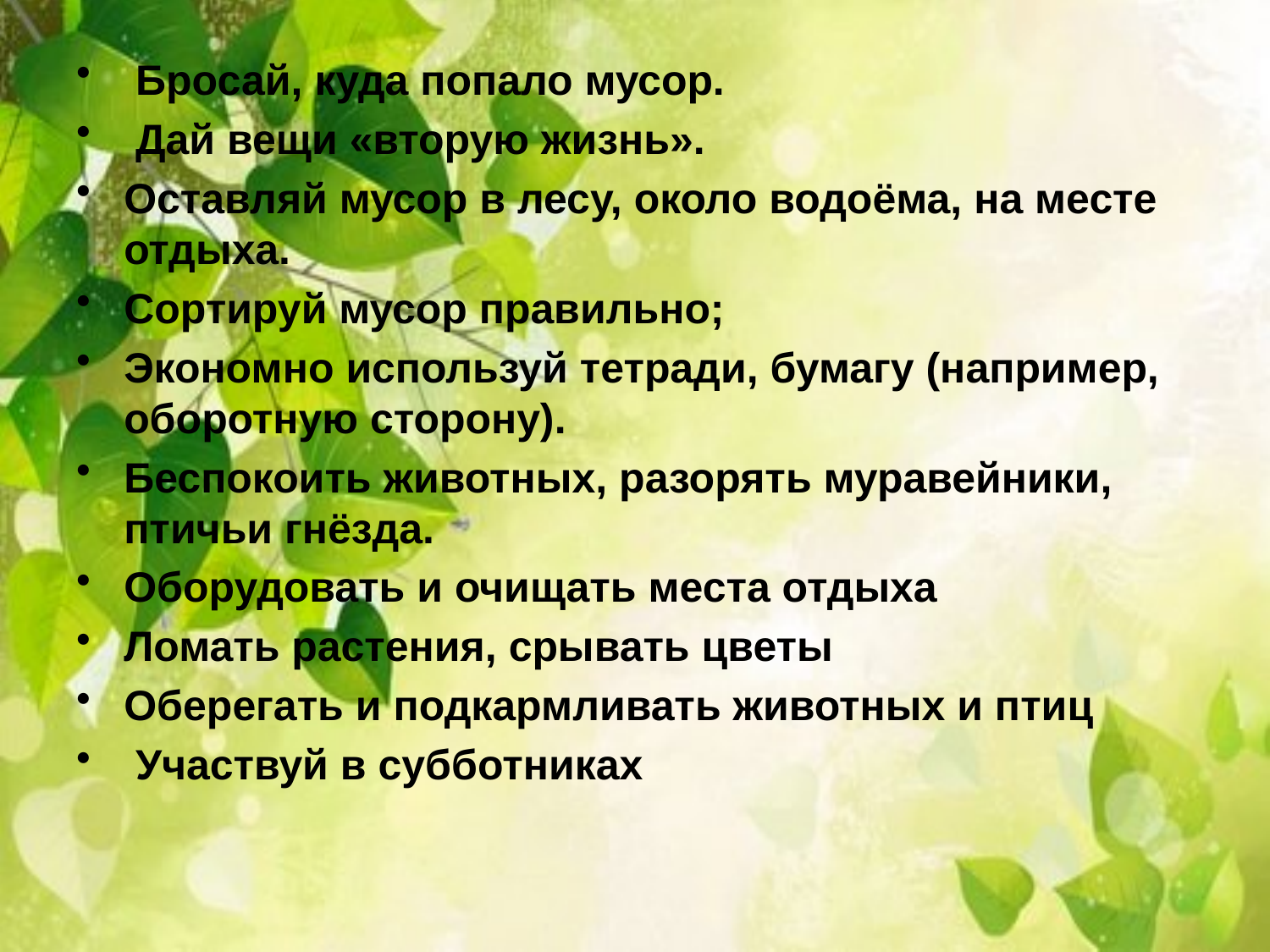

#
 Бросай, куда попало мусор.
 Дай вещи «вторую жизнь».
Оставляй мусор в лесу, около водоёма, на месте отдыха.
Сортируй мусор правильно;
Экономно используй тетради, бумагу (например, оборотную сторону).
Беспокоить животных, разорять муравейники, птичьи гнёзда.
Оборудовать и очищать места отдыха
Ломать растения, срывать цветы
Оберегать и подкармливать животных и птиц
 Участвуй в субботниках